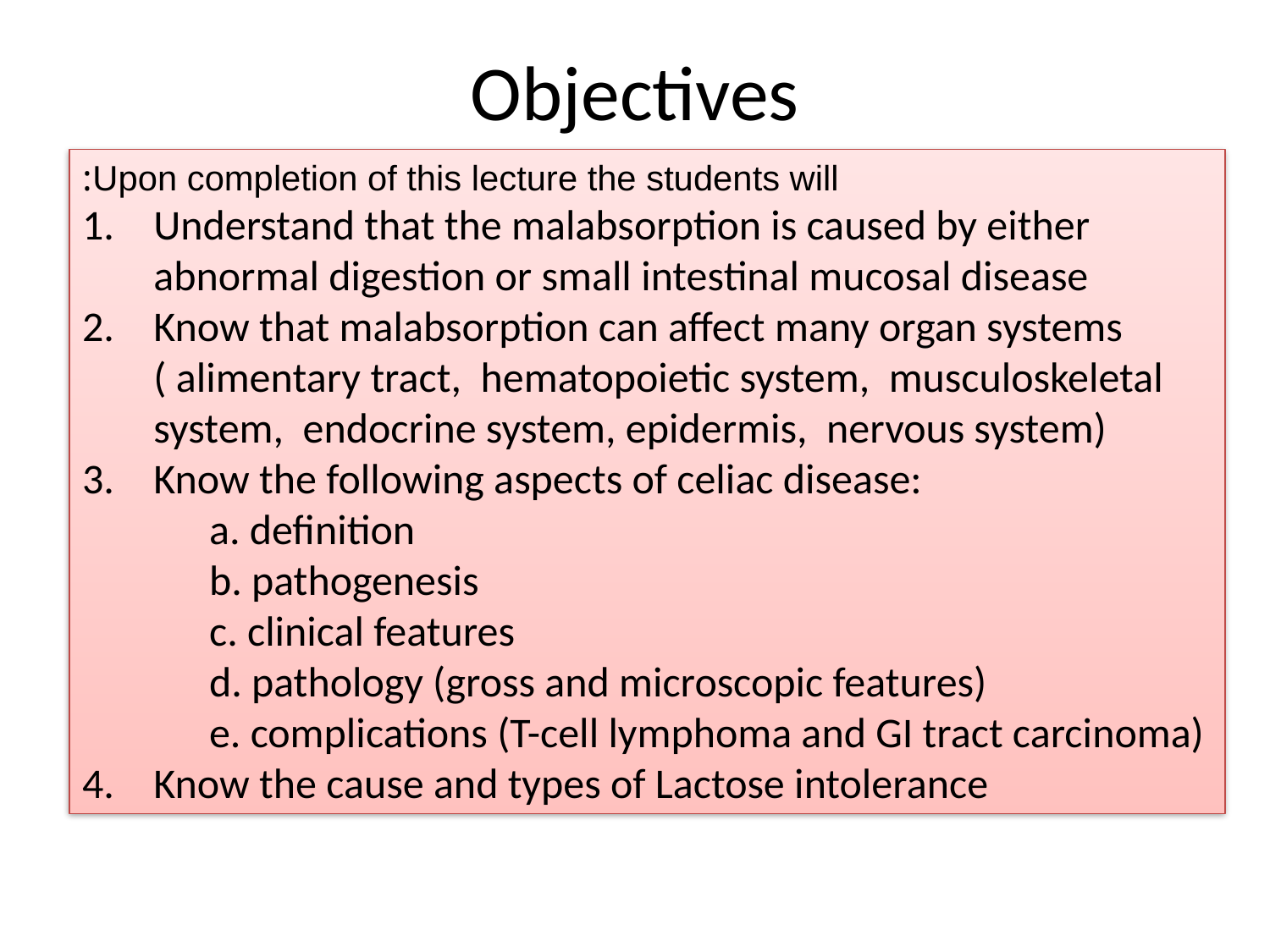

# Objectives
Upon completion of this lecture the students will:
Understand that the malabsorption is caused by either abnormal digestion or small intestinal mucosal disease
Know that malabsorption can affect many organ systems ( alimentary tract,  hematopoietic system,  musculoskeletal system,  endocrine system, epidermis,  nervous system)
Know the following aspects of celiac disease:
a. definition
b. pathogenesis
c. clinical features
d. pathology (gross and microscopic features)
e. complications (T-cell lymphoma and GI tract carcinoma)
Know the cause and types of Lactose intolerance